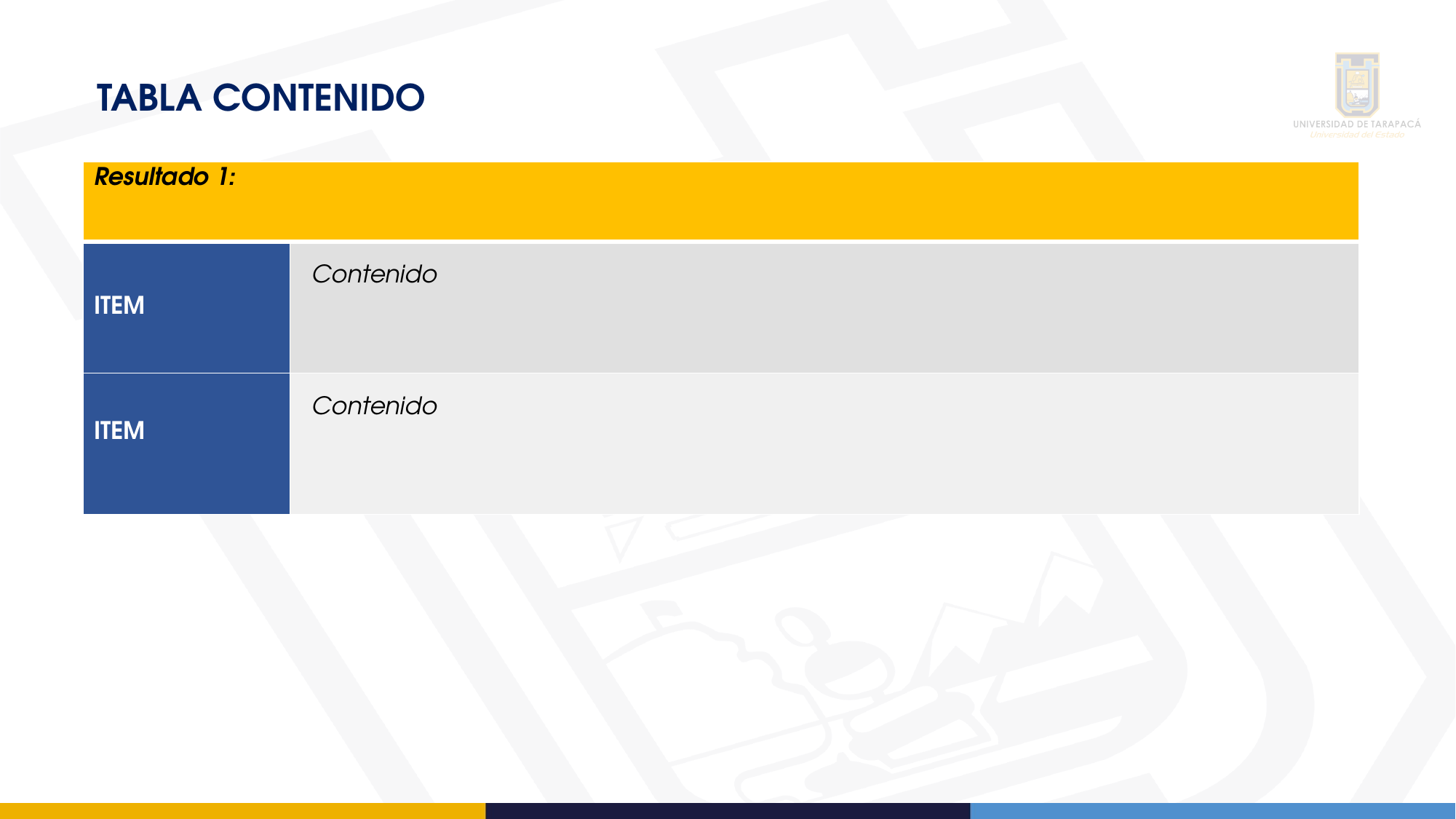

TABLA CONTENIDO
| Resultado 1: |  |
| --- | --- |
| ITEM | Contenido |
| ITEM | Contenido |